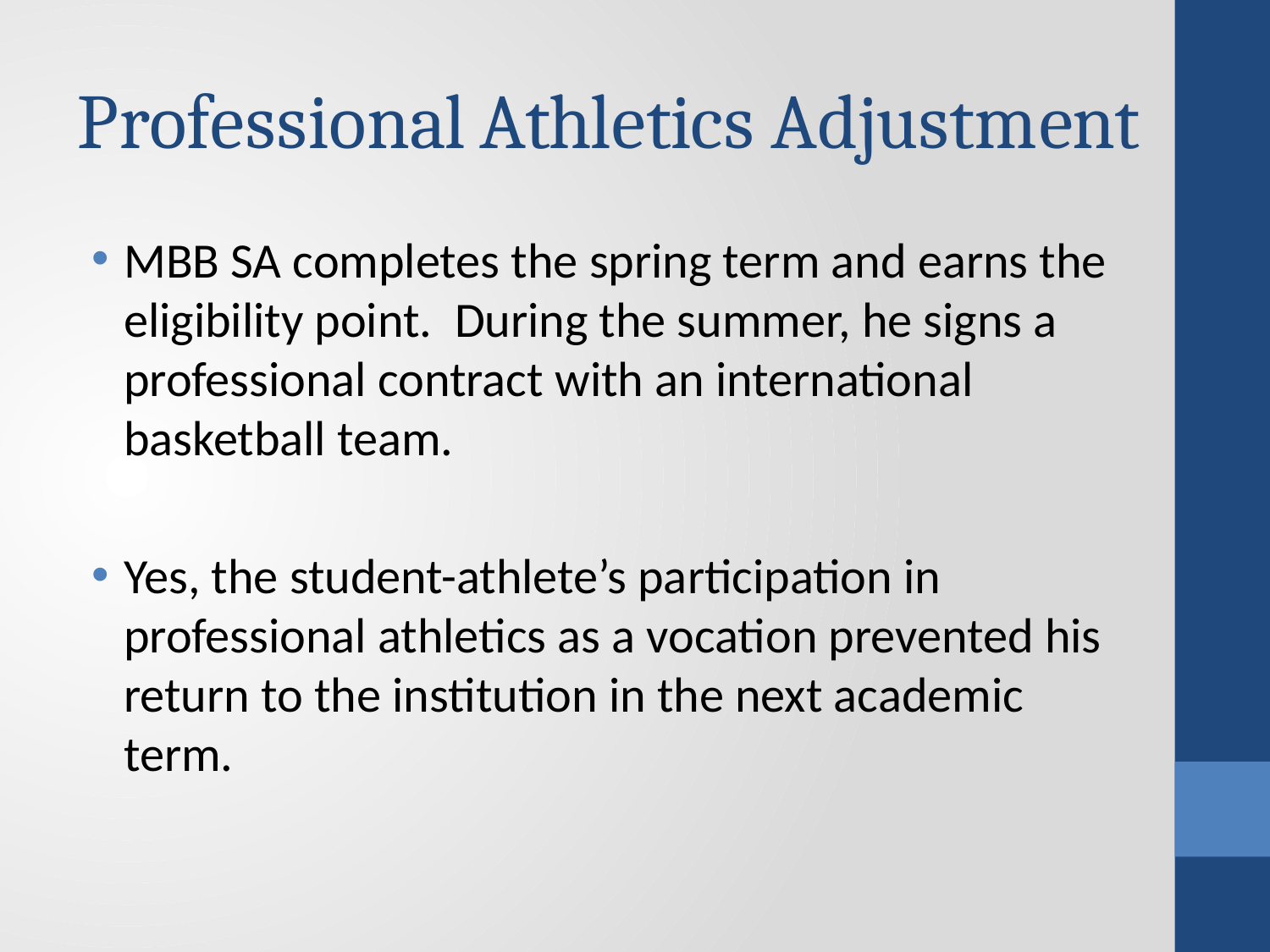

# Professional Athletics Adjustment
MBB SA completes the spring term and earns the eligibility point.  During the summer, he signs a professional contract with an international basketball team.

Yes, the student-athlete’s participation in professional athletics as a vocation prevented his return to the institution in the next academic term.